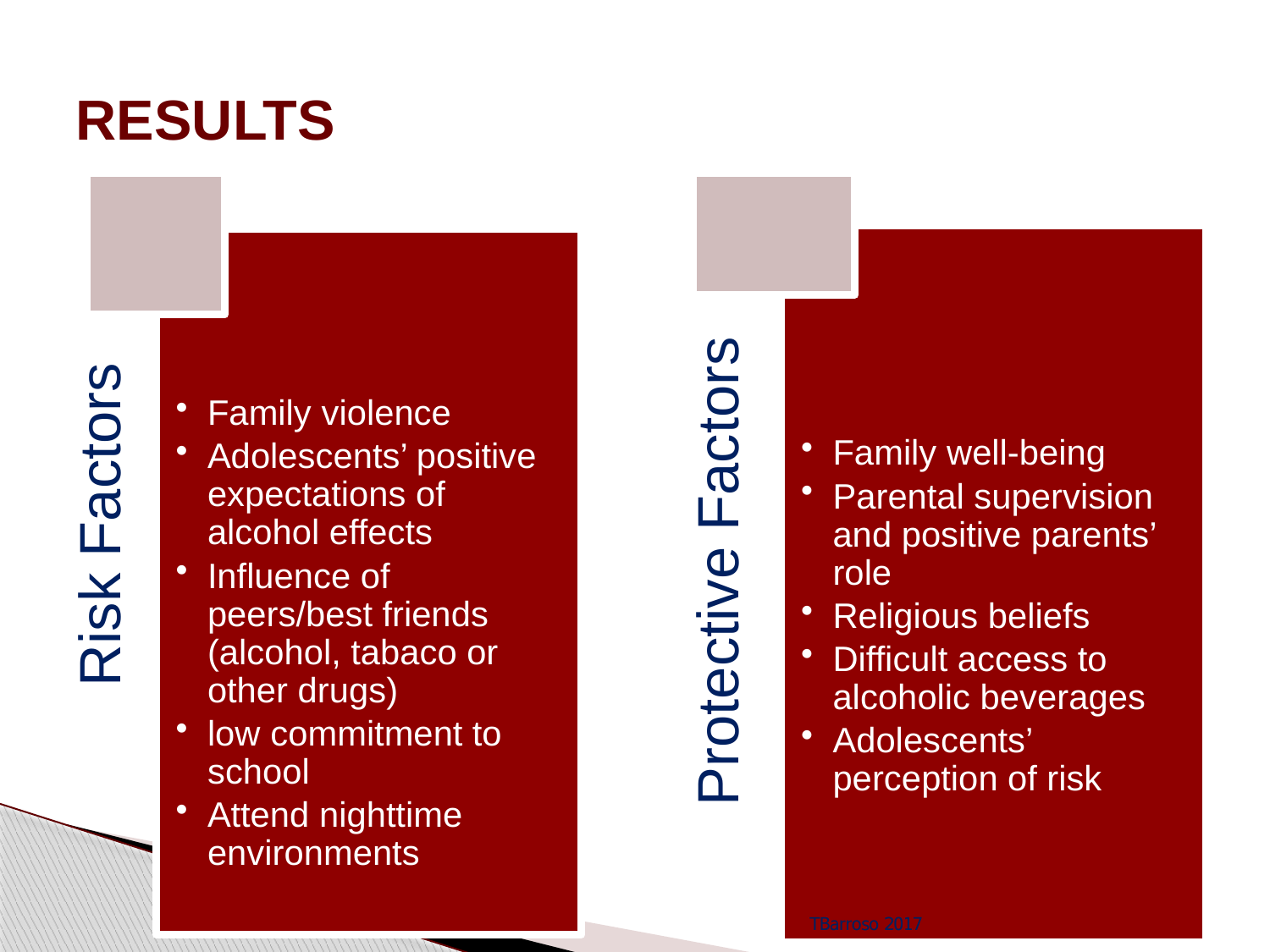

# rEsults
Risk Factors

Family violence
Adolescents’ positive expectations of alcohol effects
Influence of peers/best friends (alcohol, tabaco or other drugs)
low commitment to school
Attend nighttime environments
Protective Factors

Family well-being
Parental supervision and positive parents’ role
Religious beliefs
Difficult access to alcoholic beverages
Adolescents’ perception of risk

TBarroso 2017